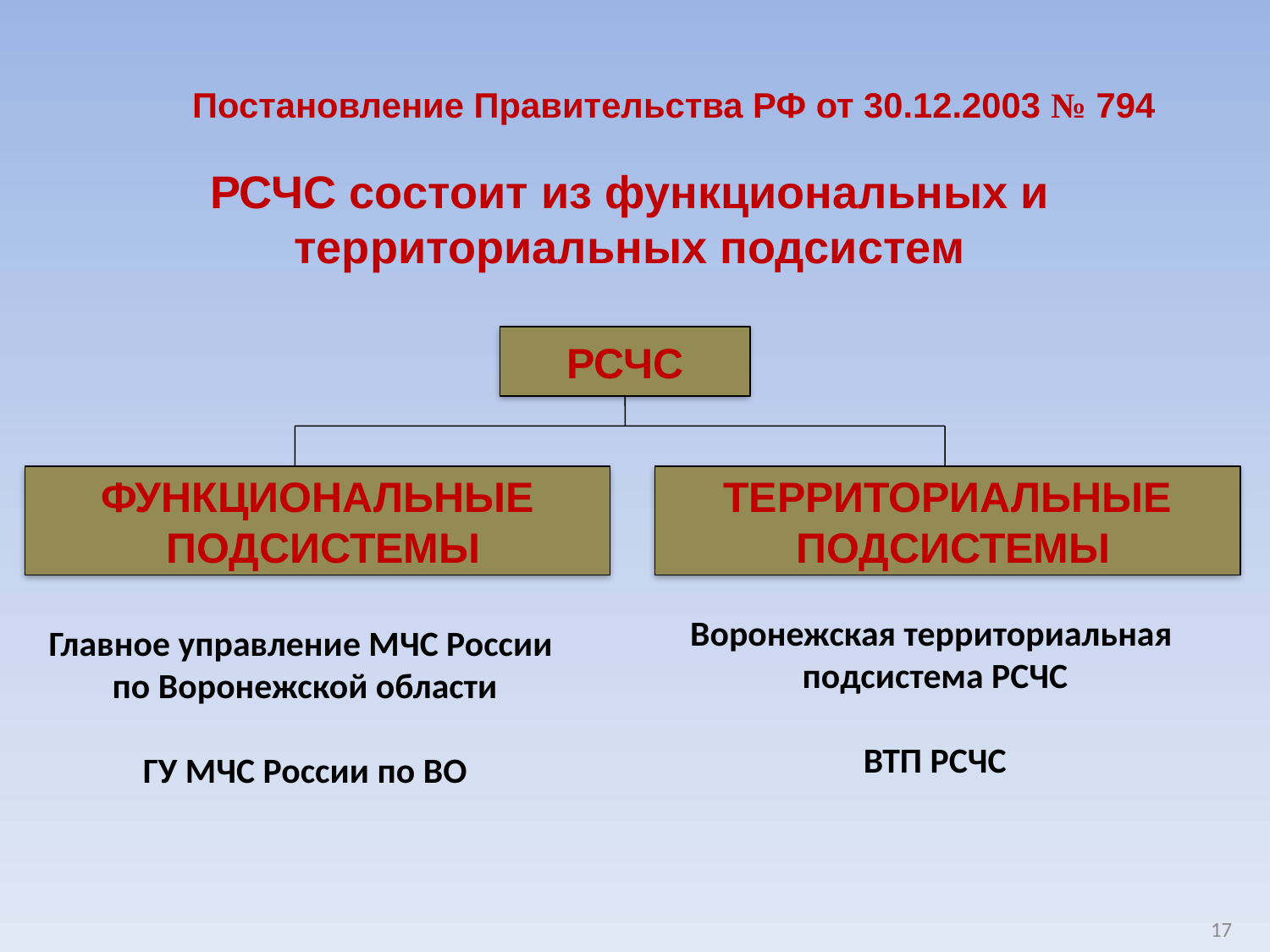

Постановление Правительства РФ от 30.12.2003 № 794

РСЧС состоит из функциональных и территориальных подсистем

РСЧС

ФУНКЦИОНАЛЬНЫЕ
 ПОДСИСТЕМЫ

ТЕРРИТОРИАЛЬНЫЕ
 ПОДСИСТЕМЫ

Воронежская территориальная
подсистема РСЧС

ВТП РСЧС
Главное управление МЧС России
по Воронежской области

ГУ МЧС России по ВО

17